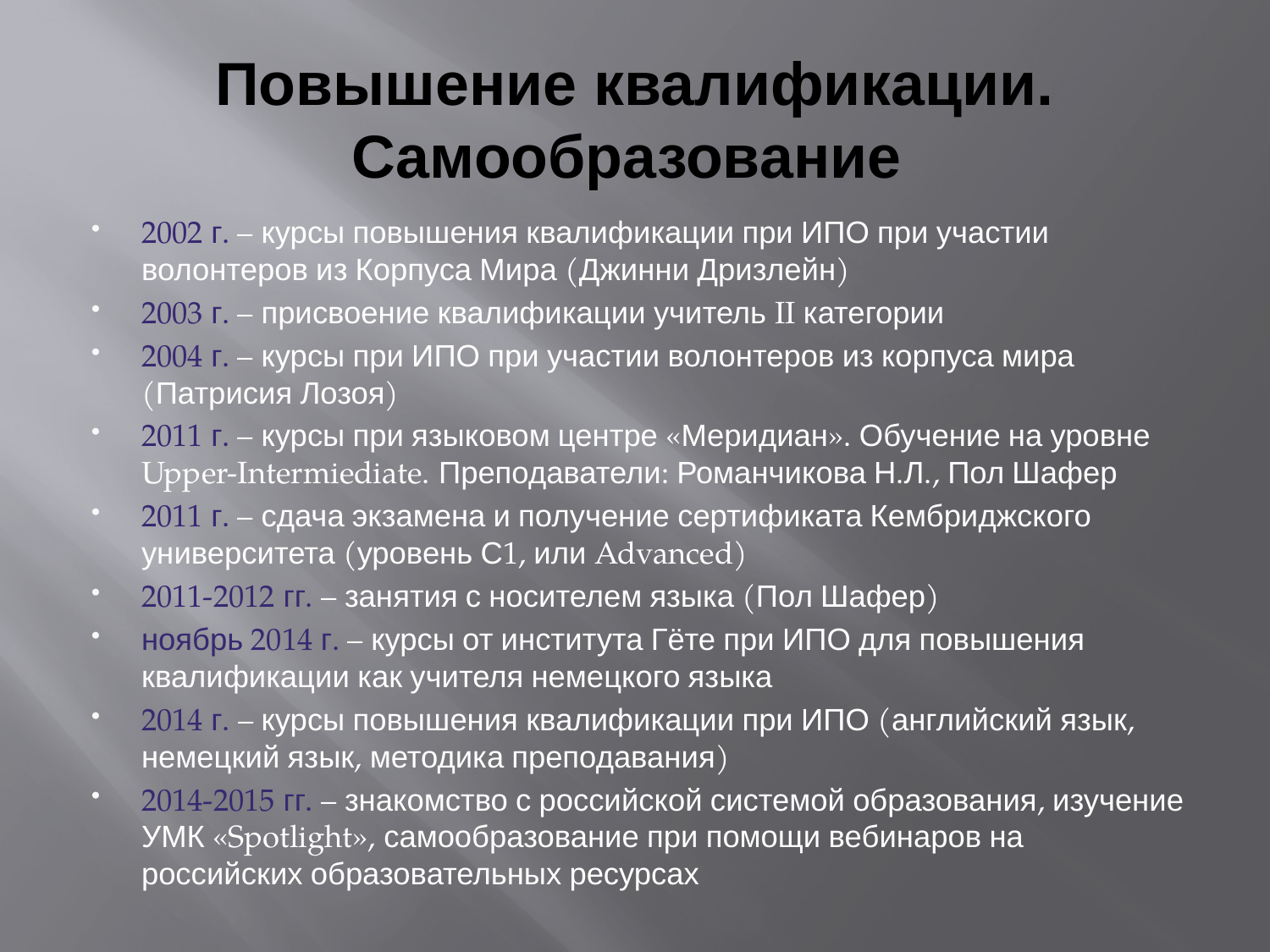

# Повышение квалификации. Самообразование
2002 г. – курсы повышения квалификации при ИПО при участии волонтеров из Корпуса Мира (Джинни Дризлейн)
2003 г. – присвоение квалификации учитель II категории
2004 г. – курсы при ИПО при участии волонтеров из корпуса мира (Патрисия Лозоя)
2011 г. – курсы при языковом центре «Меридиан». Обучение на уровне Upper-Intermiediate. Преподаватели: Романчикова Н.Л., Пол Шафер
2011 г. – сдача экзамена и получение сертификата Кембриджского университета (уровень С1, или Advanced)
2011-2012 гг. – занятия с носителем языка (Пол Шафер)
ноябрь 2014 г. – курсы от института Гёте при ИПО для повышения квалификации как учителя немецкого языка
2014 г. – курсы повышения квалификации при ИПО (английский язык, немецкий язык, методика преподавания)
2014-2015 гг. – знакомство с российской системой образования, изучение УМК «Spotlight», самообразование при помощи вебинаров на российских образовательных ресурсах